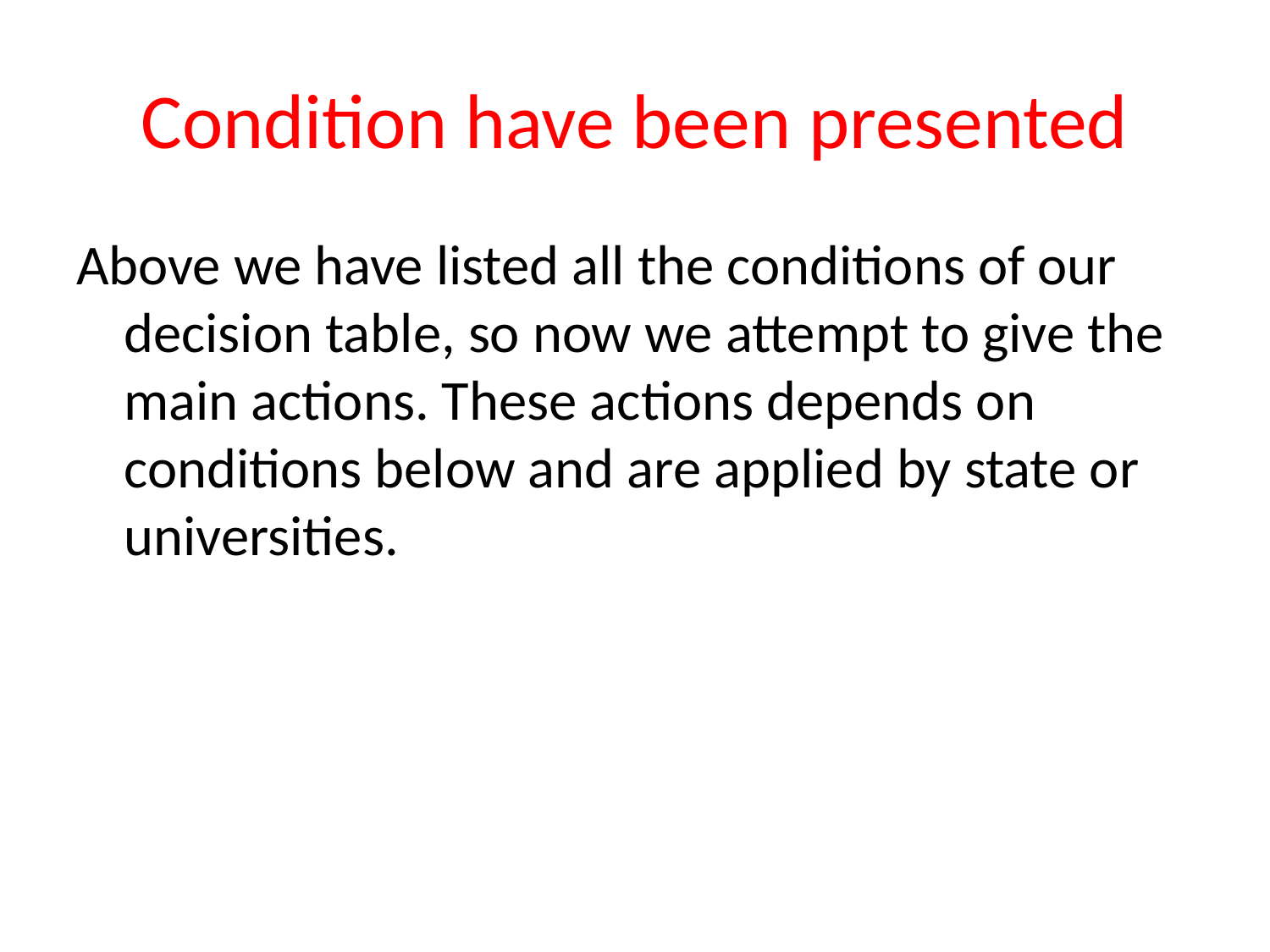

# Condition have been presented
Above we have listed all the conditions of our decision table, so now we attempt to give the main actions. These actions depends on conditions below and are applied by state or universities.